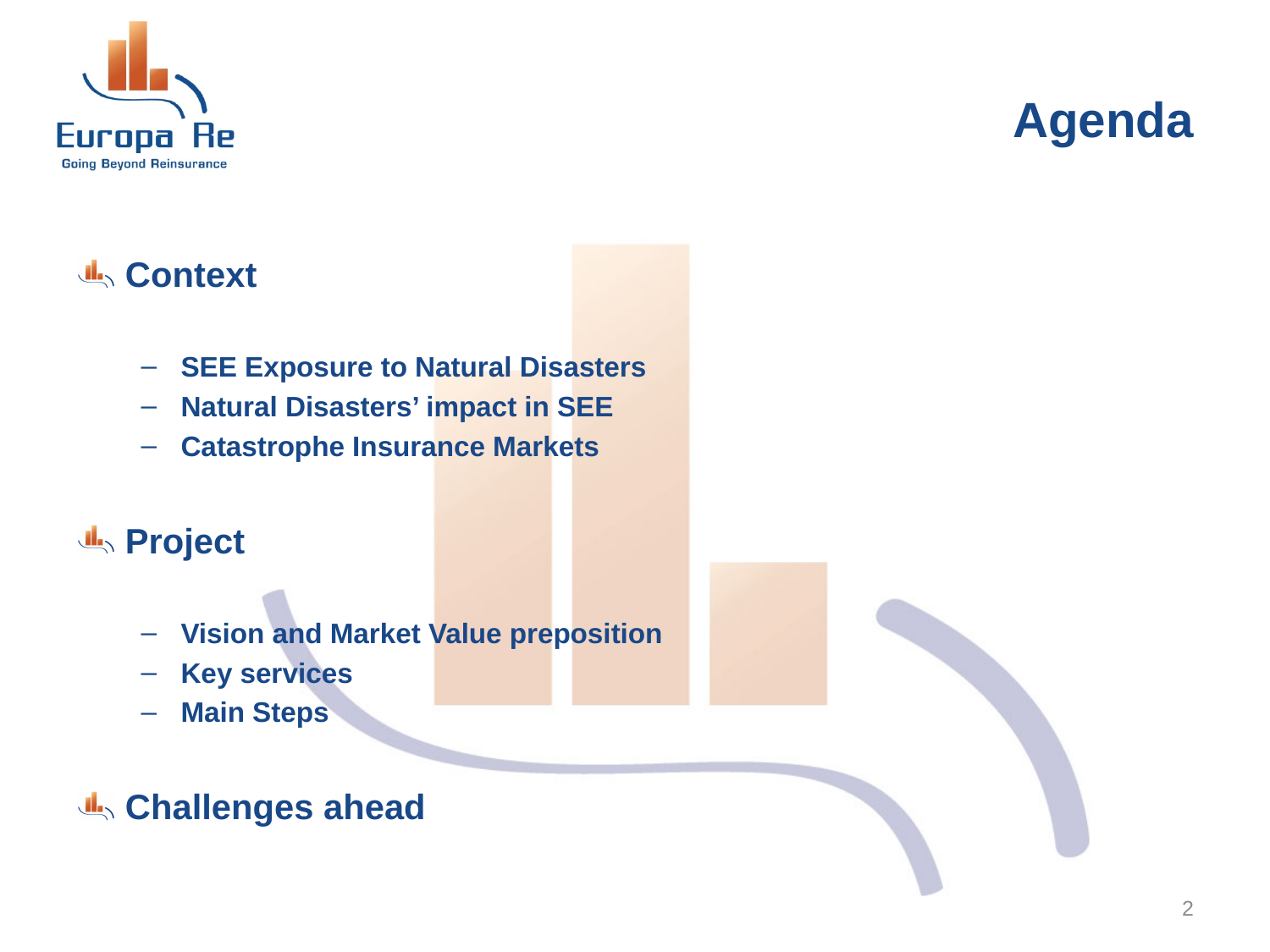

# Agenda

Context

SEE Exposure to Natural Disasters
Natural Disasters’ impact in SEE
Catastrophe Insurance Markets

Project

Vision and Market Value preposition
Key services
Main Steps

Challenges ahead

2